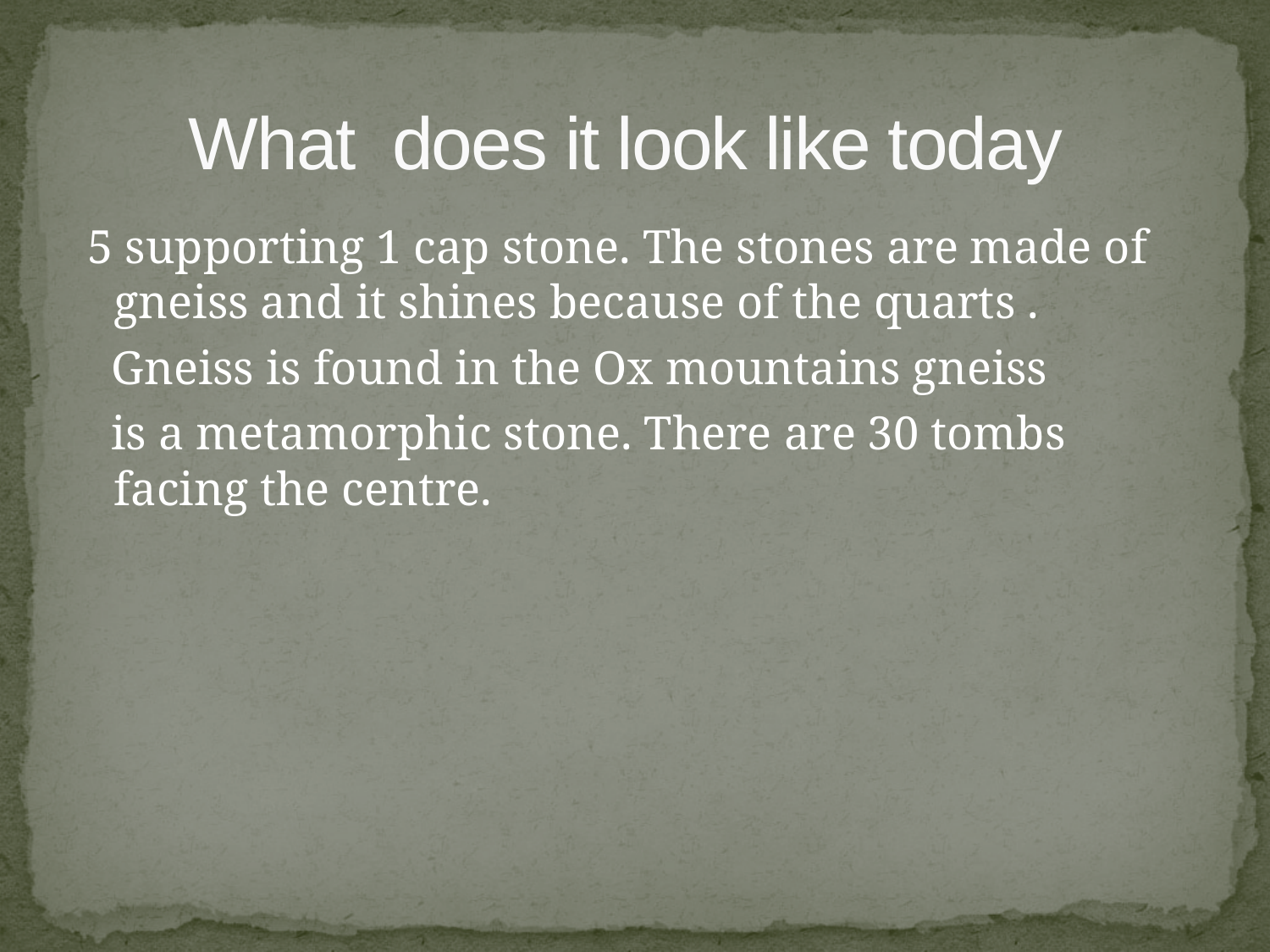

# What  does it look like today
 5 supporting 1 cap stone. The stones are made of gneiss and it shines because of the quarts .
   Gneiss is found in the Ox mountains gneiss
   is a metamorphic stone. There are 30 tombs facing the centre.